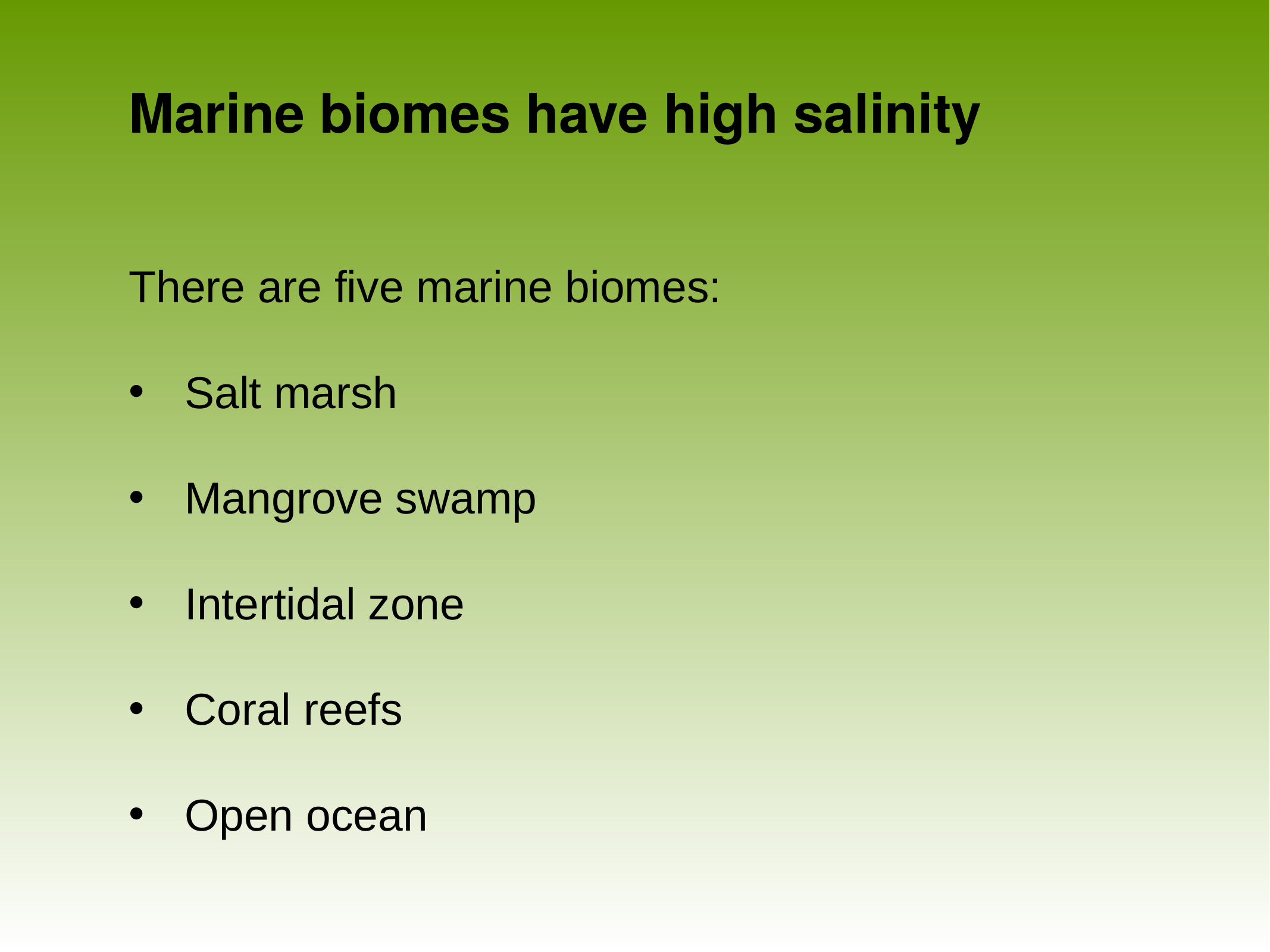

# Marine biomes have high salinity
There are five marine biomes:
Salt marsh
Mangrove swamp
Intertidal zone
Coral reefs
Open ocean